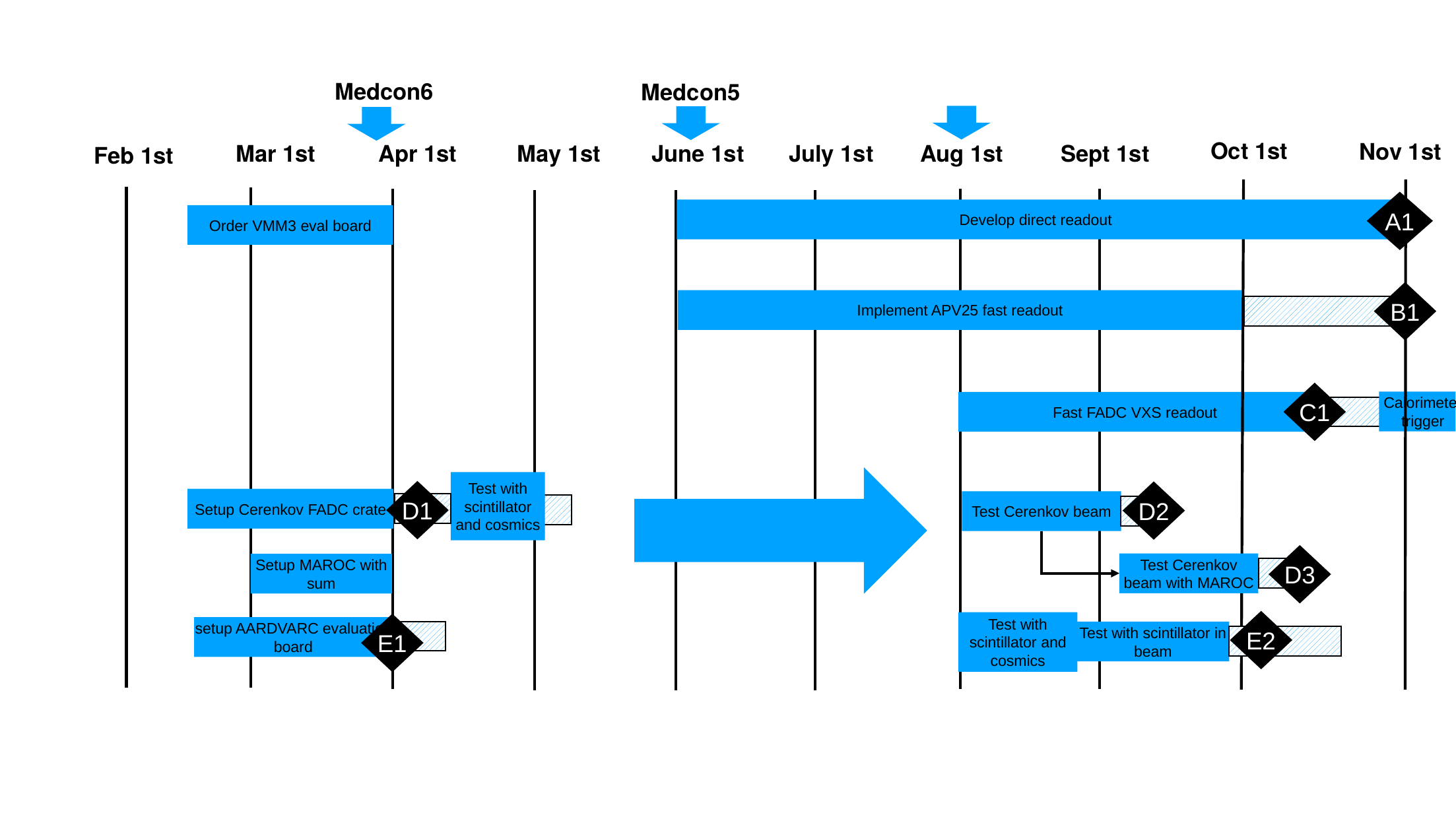

Medcon6
Medcon5

Oct 1st

Nov 1st
July 1st
Sept 1st

Mar 1st
Apr 1st
May 1st
June 1st
Aug 1st
Feb 1st

A1
Develop direct readout

Order VMM3 eval board
B2
B1
Implement APV25 fast readout

C1
Cerenkov trigger
Calorimeter trigger
Fast FADC VXS readout

Test with scintillator and cosmics
D1
D2
Setup Cerenkov FADC crate
Test Cerenkov beam

D3
Test Cerenkov beam with MAROC
Setup MAROC with sum

E2
Test with scintillator and cosmics
E1
E2
setup AARDVARC evaluation board

Test with scintillator in beam